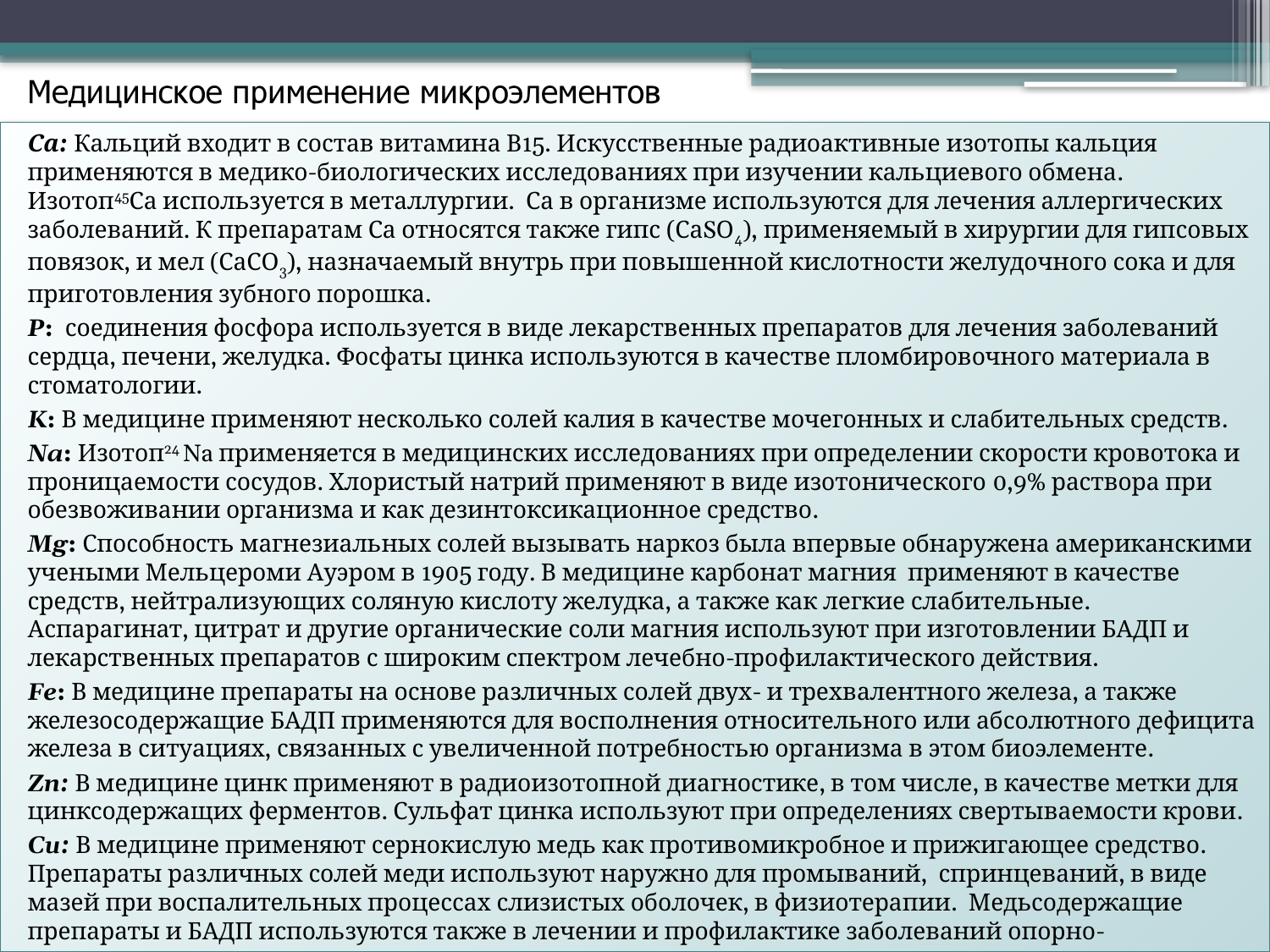

Медицинское применение микроэлементов
Са: Кальций входит в состав витамина В15. Искусственные радиоактивные изотопы кальция применяются в медико-биологических исследованиях при изучении кальциевого обмена.  Изотоп45Са используется в металлургии.  Са в организме используются для лечения аллергических заболеваний. К препаратам Са относятся также гипс (СаSО4), применяемый в хирургии для гипсовых повязок, и мел (СаСО3), назначаемый внутрь при повышенной кислотности желудочного сока и для приготовления зубного порошка.
P:  соединения фосфора используется в виде лекарственных препаратов для лечения заболеваний сердца, печени, желудка. Фосфаты цинка используются в качестве пломбировочного материала в стоматологии.
K: В медицине применяют несколько солей калия в качестве мочегонных и слабительных средств.
Na: Изотоп24 Na применяется в медицинских исследованиях при определении скорости кровотока и проницаемости сосудов. Хлористый натрий применяют в виде изотонического 0,9% раствора при обезвоживании организма и как дезинтоксикационное средство.
Mg: Способность магнезиальных солей вызывать наркоз была впервые обнаружена американскими учеными Мельцероми Ауэром в 1905 году. В медицине карбонат магния  применяют в качестве средств, нейтрализующих соляную кислоту желудка, а также как легкие слабительные. Аспарагинат, цитрат и другие органические соли магния используют при изготовлении БАДП и лекарственных препаратов с широким спектром лечебно-профилактического действия.
Fe: В медицине препараты на основе различных солей двух- и трехвалентного железа, а также железосодержащие БАДП применяются для восполнения относительного или абсолютного дефицита железа в ситуациях, связанных с увеличенной потребностью организма в этом биоэлементе.
Zn: В медицине цинк применяют в радиоизотопной диагностике, в том числе, в качестве метки для цинксодержащих ферментов. Сульфат цинка используют при определениях свертываемости крови.
Cu: В медицине применяют сернокислую медь как противомикробное и прижигающее средство. Препараты различных солей меди используют наружно для промываний,  спринцеваний, в виде мазей при воспалительных процессах слизистых оболочек, в физиотерапии.  Медьсодержащие препараты и БАДП используются также в лечении и профилактике заболеваний опорно-двигательного аппарата, гипотиреоза.